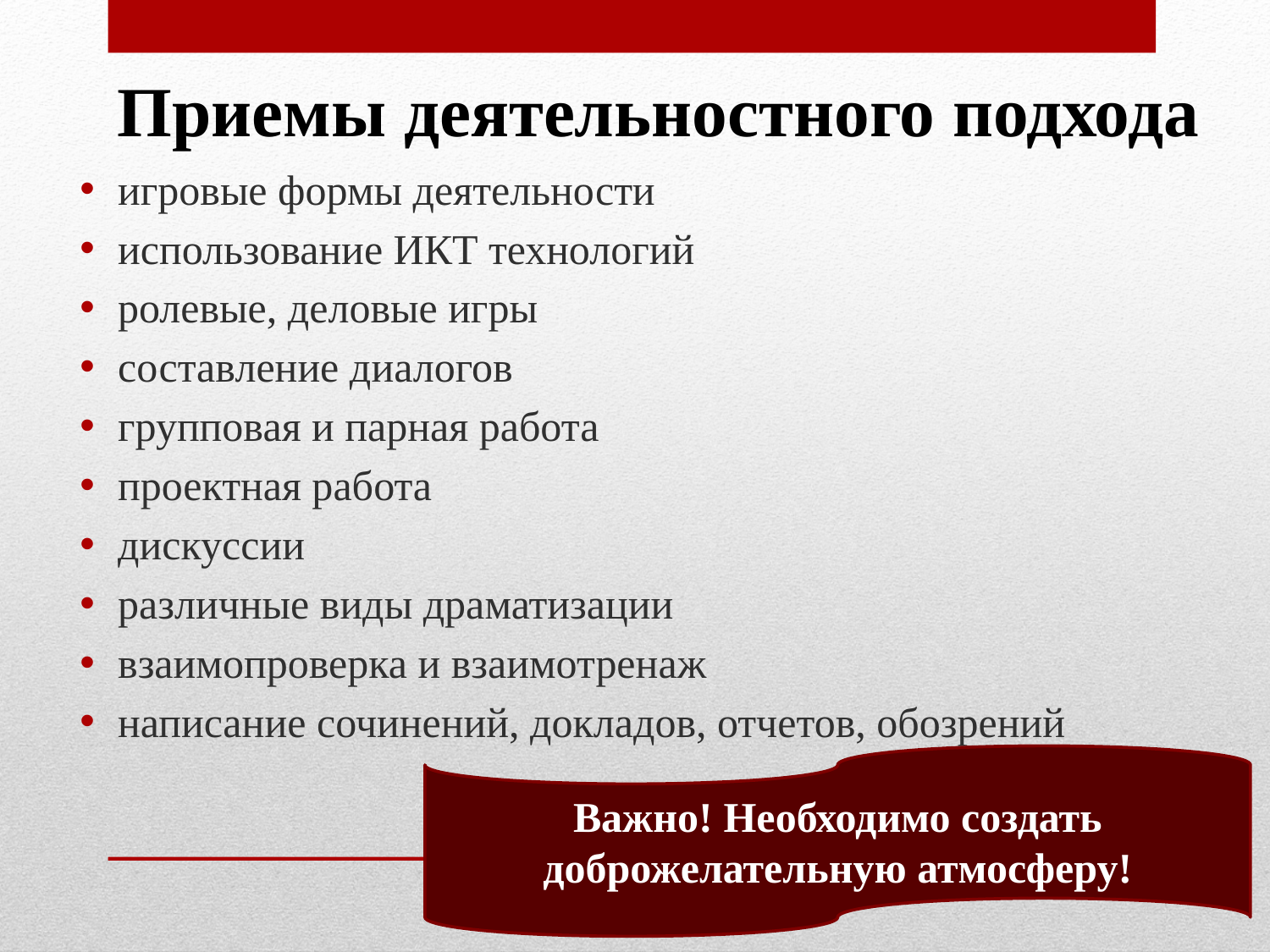

Приемы деятельностного подхода
игровые формы деятельности
использование ИКТ технологий
ролевые, деловые игры
составление диалогов
групповая и парная работа
проектная работа
дискуссии
различные виды драматизации
взаимопроверка и взаимотренаж
написание сочинений, докладов, отчетов, обозрений

Важно! Необходимо создать доброжелательную атмосферу!